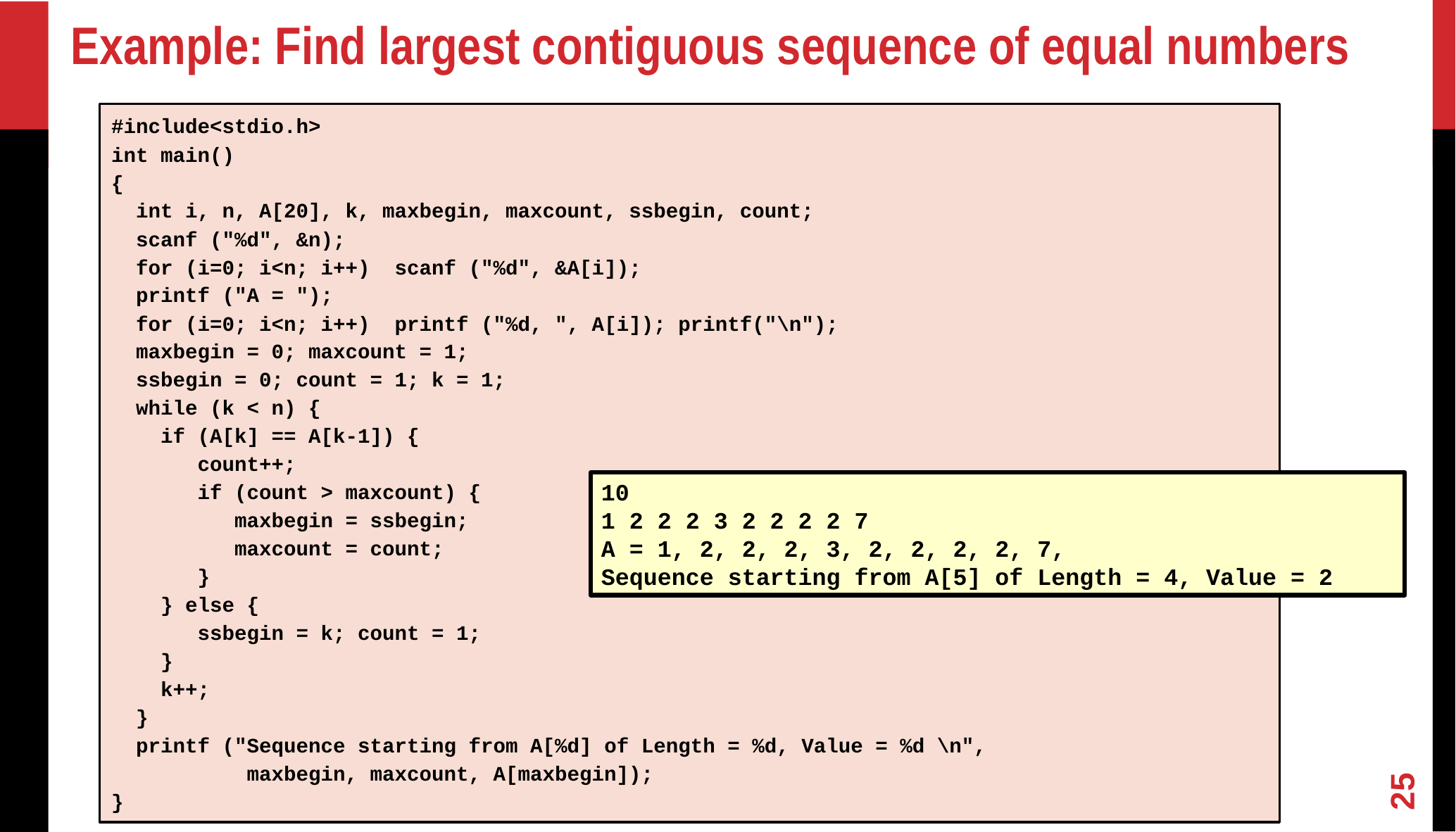

Example: Find largest contiguous sequence of equal numbers
#include<stdio.h>
int main()
{
  int i, n, A[20], k, maxbegin, maxcount, ssbegin, count;
  scanf ("%d", &n);
  for (i=0; i<n; i++)  scanf ("%d", &A[i]);
  printf ("A = ");
  for (i=0; i<n; i++)  printf ("%d, ", A[i]); printf("\n");
  maxbegin = 0; maxcount = 1;
  ssbegin = 0; count = 1; k = 1;
  while (k < n) {
    if (A[k] == A[k-1]) {
       count++;
       if (count > maxcount) {
          maxbegin = ssbegin;
          maxcount = count;
       }
    } else {
       ssbegin = k; count = 1;
    }
    k++;
  }
  printf ("Sequence starting from A[%d] of Length = %d, Value = %d \n",
           maxbegin, maxcount, A[maxbegin]);
}
10
1 2 2 2 3 2 2 2 2 7
A = 1, 2, 2, 2, 3, 2, 2, 2, 2, 7,
Sequence starting from A[5] of Length = 4, Value = 2
25